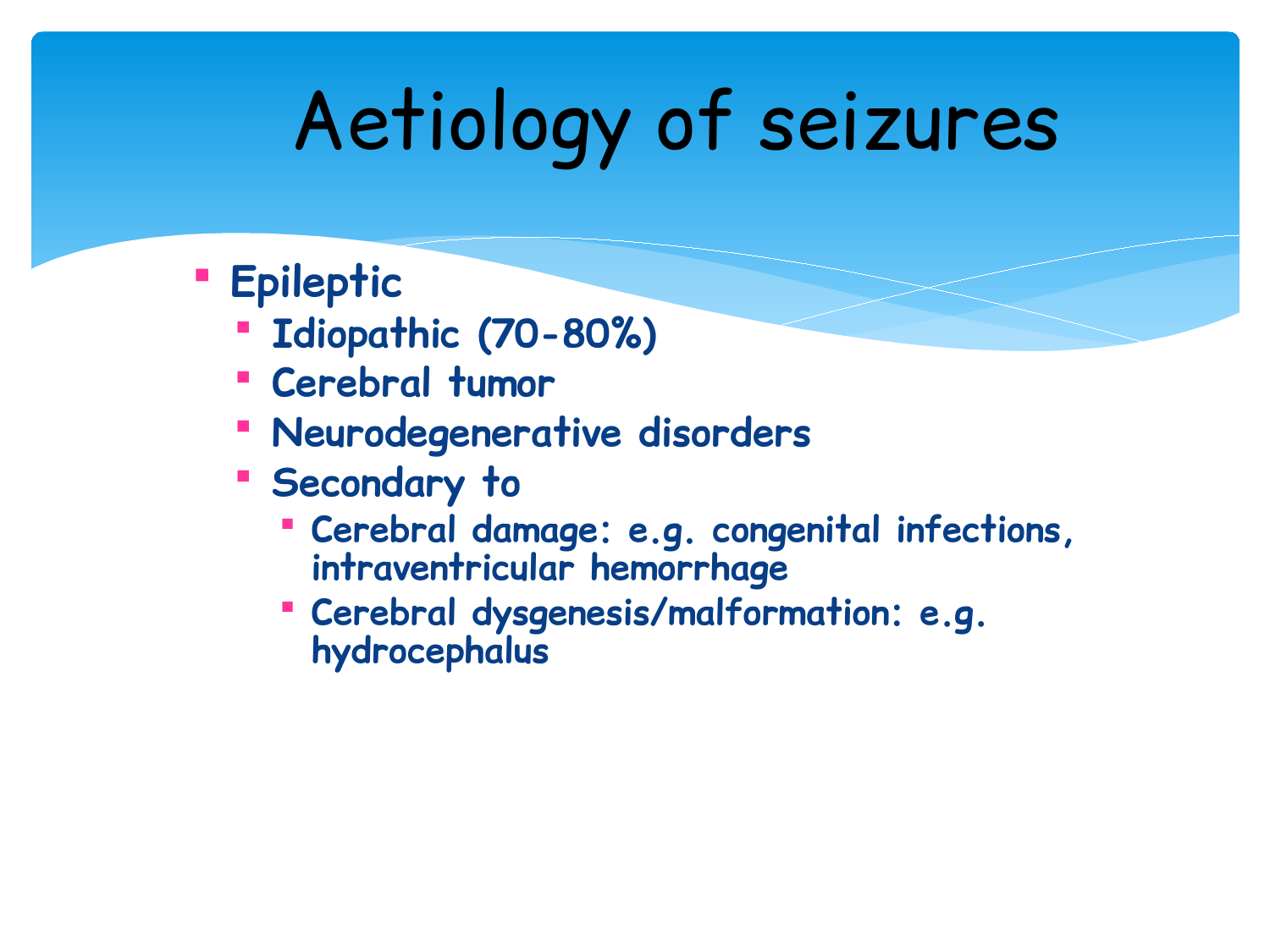

# Aetiology of seizures
Epileptic
Idiopathic (70-80%)
Cerebral tumor
Neurodegenerative disorders
Secondary to
Cerebral damage: e.g. congenital infections, intraventricular hemorrhage
Cerebral dysgenesis/malformation: e.g. hydrocephalus